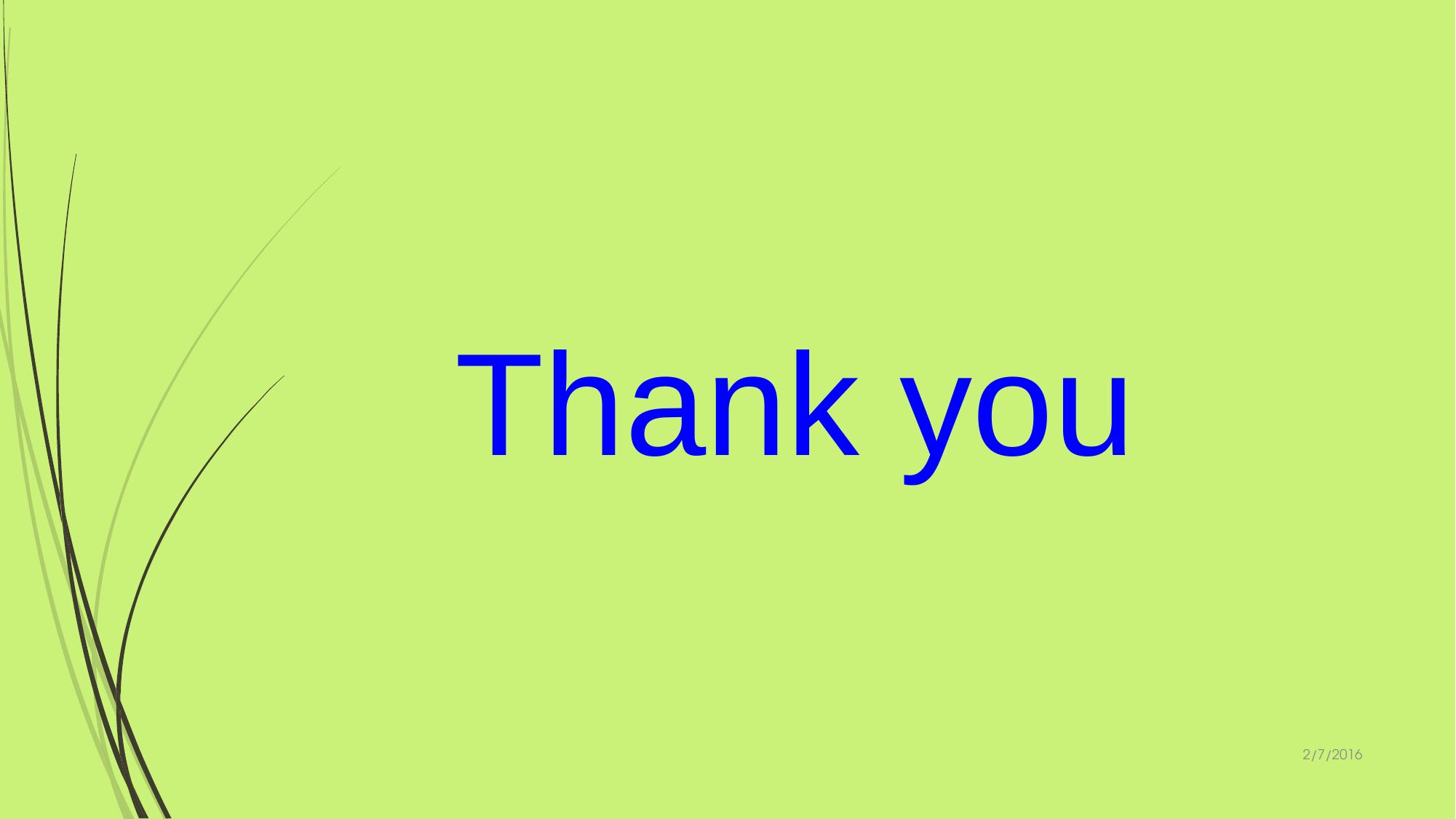

# Thank you
2/7/2016
Mohammed Alnaif Ph.D.